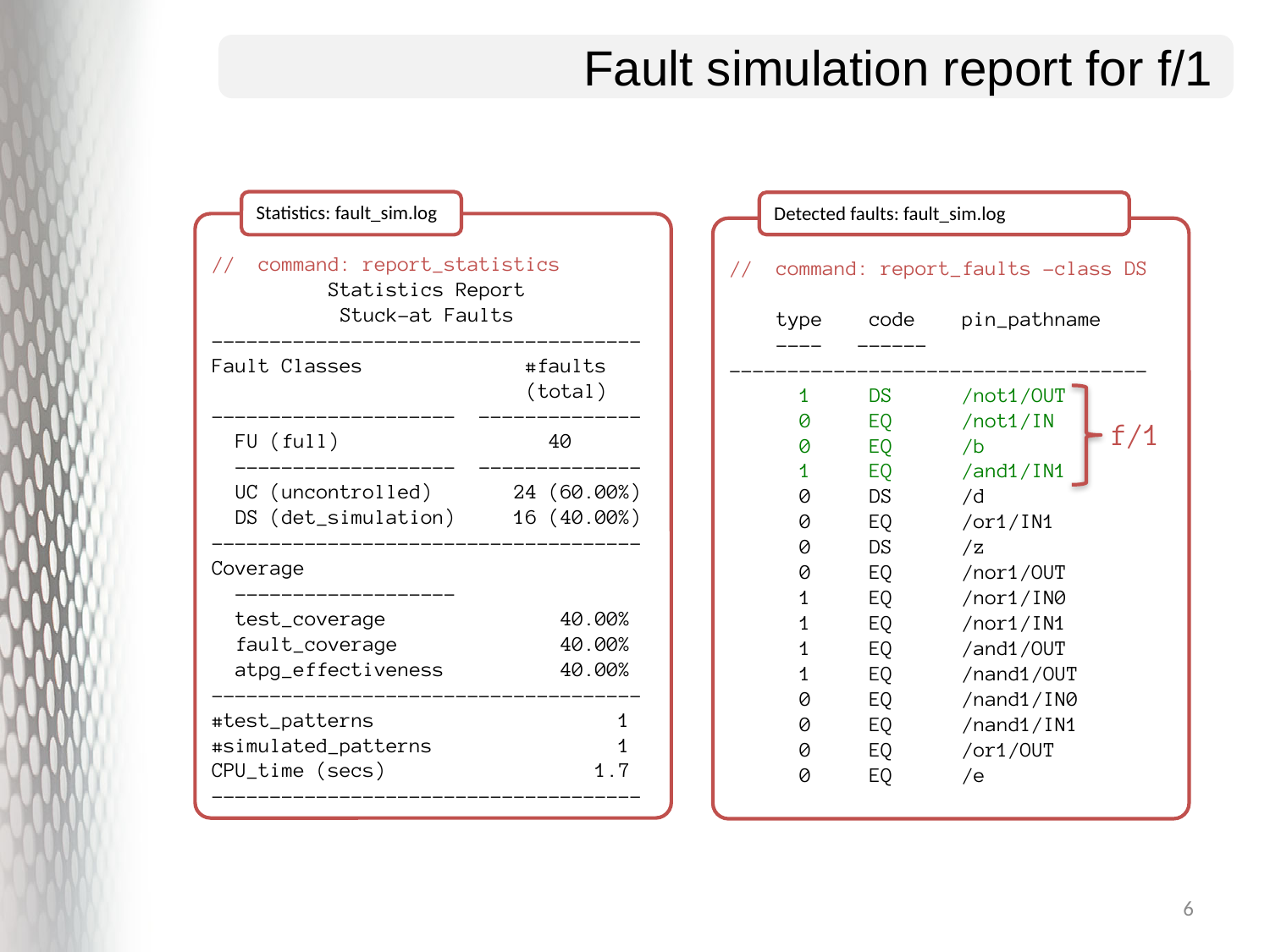

# Fault simulation report for f/1
Statistics: fault_sim.log

//  command: report_statistics
          Statistics Report
           Stuck-at Faults
-------------------------------------
Fault Classes              #faults
                           (total)
---------------------  --------------
  FU (full)                  40
  -------------------  --------------
  UC (uncontrolled)       24 (60.00%)
  DS (det_simulation)     16 (40.00%)
-------------------------------------
Coverage
  -------------------
  test_coverage               40.00%
  fault_coverage              40.00%
  atpg_effectiveness          40.00%
-------------------------------------
#test_patterns                     1
#simulated_patterns                1
CPU_time (secs)                  1.7
-------------------------------------
Detected faults: fault_sim.log

//  command: report_faults -class DS

    type    code    pin_pathname
    ----   ------   ------------------------------------
      1     DS      /not1/OUT
      0     EQ      /not1/IN
      0     EQ      /b
      1     EQ      /and1/IN1
      0     DS      /d
      0     EQ      /or1/IN1
      0     DS      /z
      0     EQ      /nor1/OUT
      1     EQ      /nor1/IN0
      1     EQ      /nor1/IN1
      1     EQ      /and1/OUT
      1     EQ      /nand1/OUT
      0     EQ      /nand1/IN0
      0     EQ      /nand1/IN1
      0     EQ      /or1/OUT
      0     EQ      /e

f/1
6